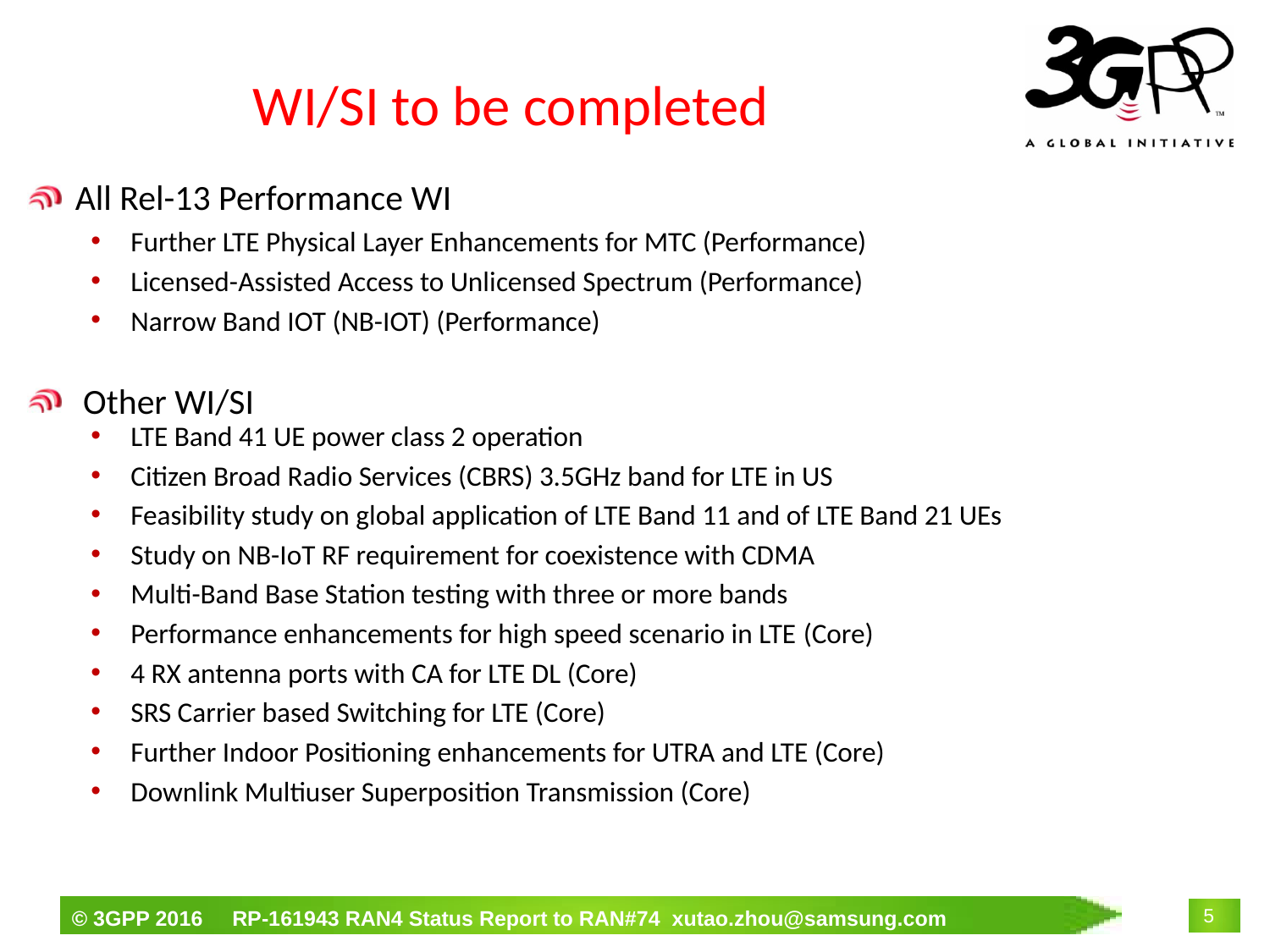

# WI/SI to be completed
All Rel-13 Performance WI
Further LTE Physical Layer Enhancements for MTC (Performance)
Licensed-Assisted Access to Unlicensed Spectrum (Performance)
Narrow Band IOT (NB-IOT) (Performance)

 Other WI/SI
LTE Band 41 UE power class 2 operation
Citizen Broad Radio Services (CBRS) 3.5GHz band for LTE in US
Feasibility study on global application of LTE Band 11 and of LTE Band 21 UEs
Study on NB-IoT RF requirement for coexistence with CDMA
Multi-Band Base Station testing with three or more bands
Performance enhancements for high speed scenario in LTE (Core)
4 RX antenna ports with CA for LTE DL (Core)
SRS Carrier based Switching for LTE (Core)
Further Indoor Positioning enhancements for UTRA and LTE (Core)
Downlink Multiuser Superposition Transmission (Core)